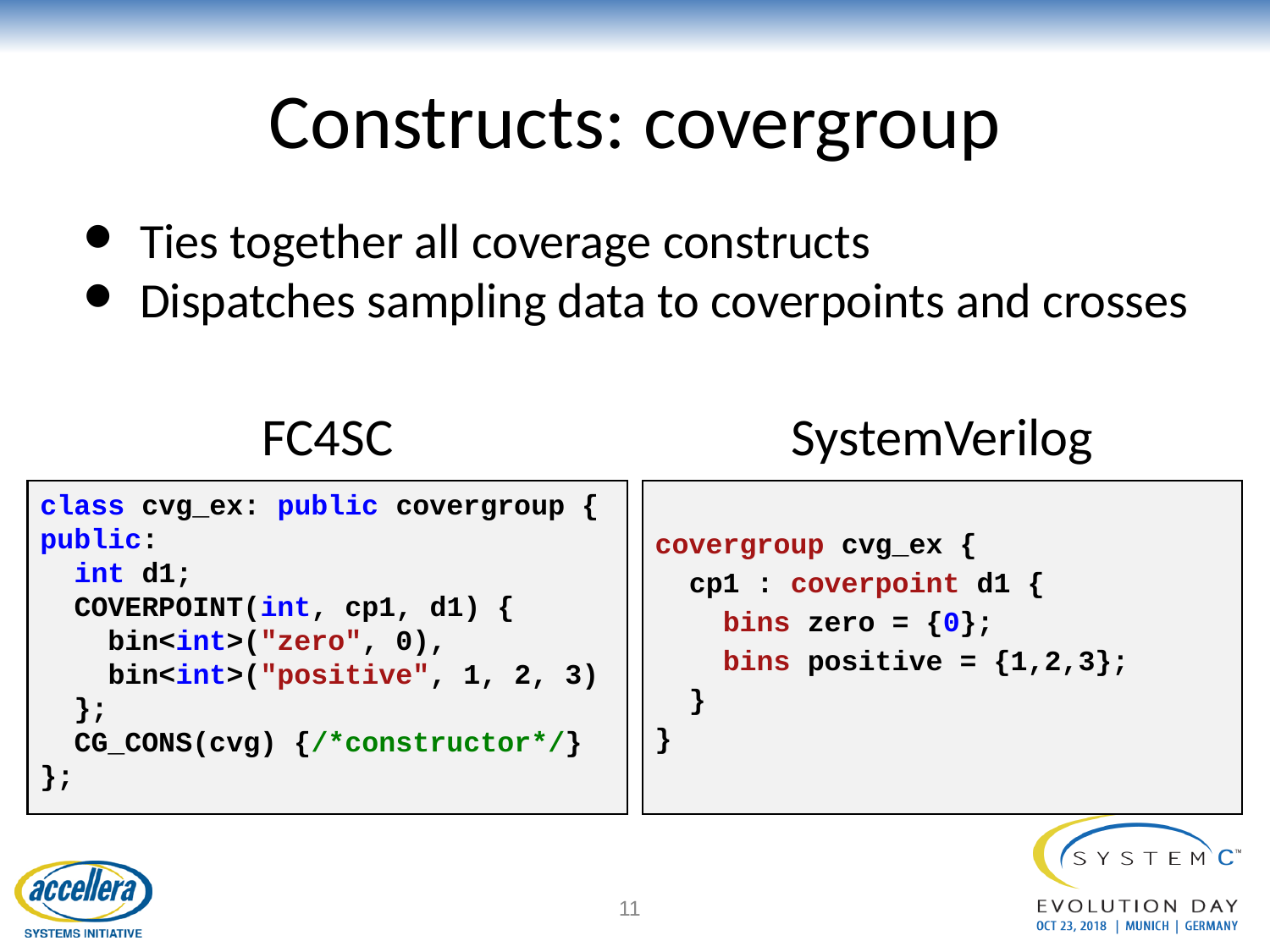

# Constructs: covergroup
Ties together all coverage constructs
Dispatches sampling data to coverpoints and crosses
SystemVerilog
FC4SC
class cvg_ex: public covergroup {
public:
  int d1;
  COVERPOINT(int, cp1, d1) {
    bin<int>("zero", 0),
    bin<int>("positive", 1, 2, 3)
  };
  CG_CONS(cvg) {/*constructor*/}
};

covergroup cvg_ex {
  cp1 : coverpoint d1 {
    bins zero = {0};
    bins positive = {1,2,3};
  }
}
11